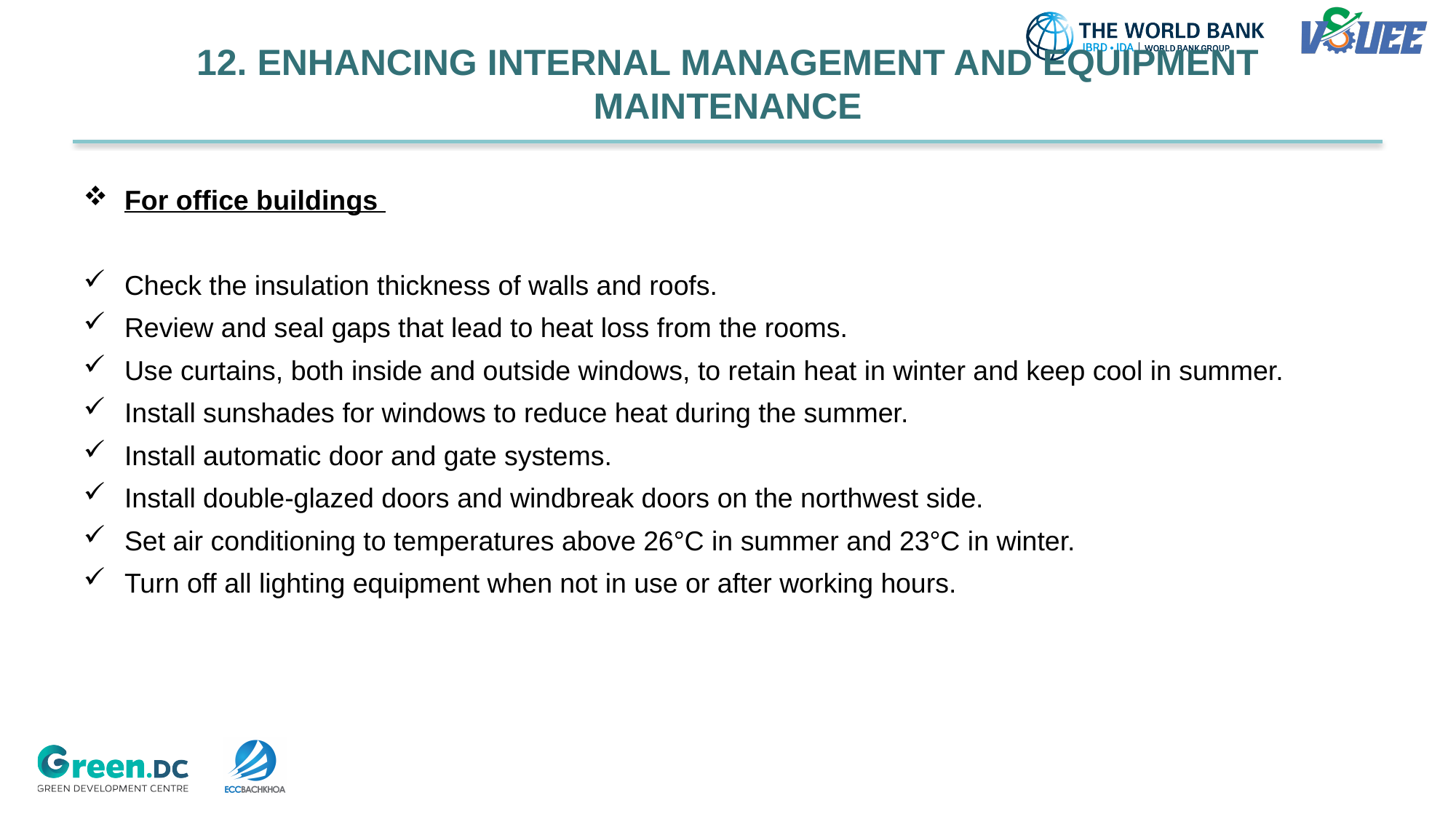

# 12. ENHANCING INTERNAL MANAGEMENT AND EQUIPMENT MAINTENANCE
For office buildings

Check the insulation thickness of walls and roofs.
Review and seal gaps that lead to heat loss from the rooms.
Use curtains, both inside and outside windows, to retain heat in winter and keep cool in summer.
Install sunshades for windows to reduce heat during the summer.
Install automatic door and gate systems.
Install double-glazed doors and windbreak doors on the northwest side.
Set air conditioning to temperatures above 26°C in summer and 23°C in winter.
Turn off all lighting equipment when not in use or after working hours.